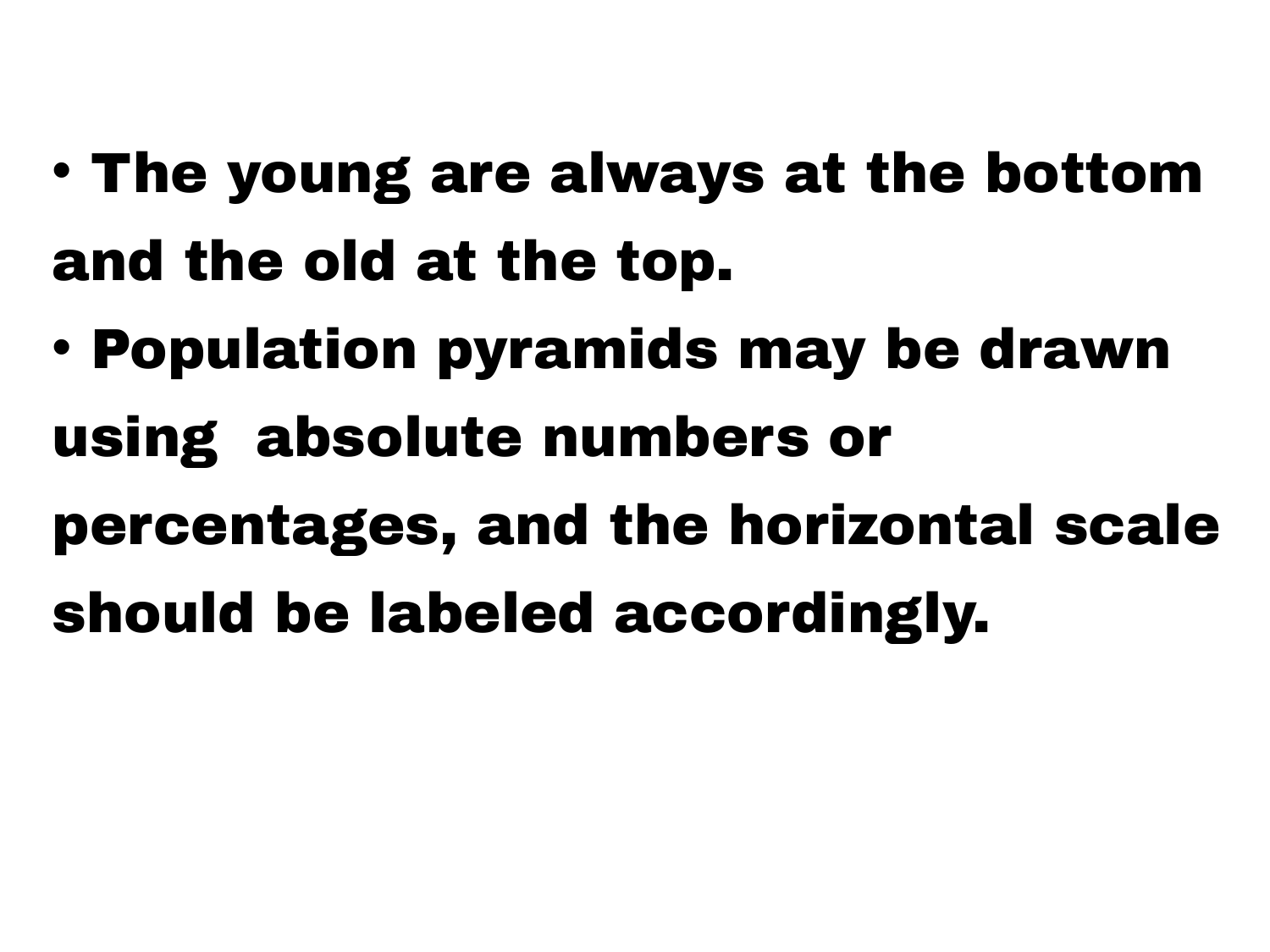

The young are always at the bottom and the old at the top.
 Population pyramids may be drawn using  absolute numbers or percentages, and the horizontal scale should be labeled accordingly.